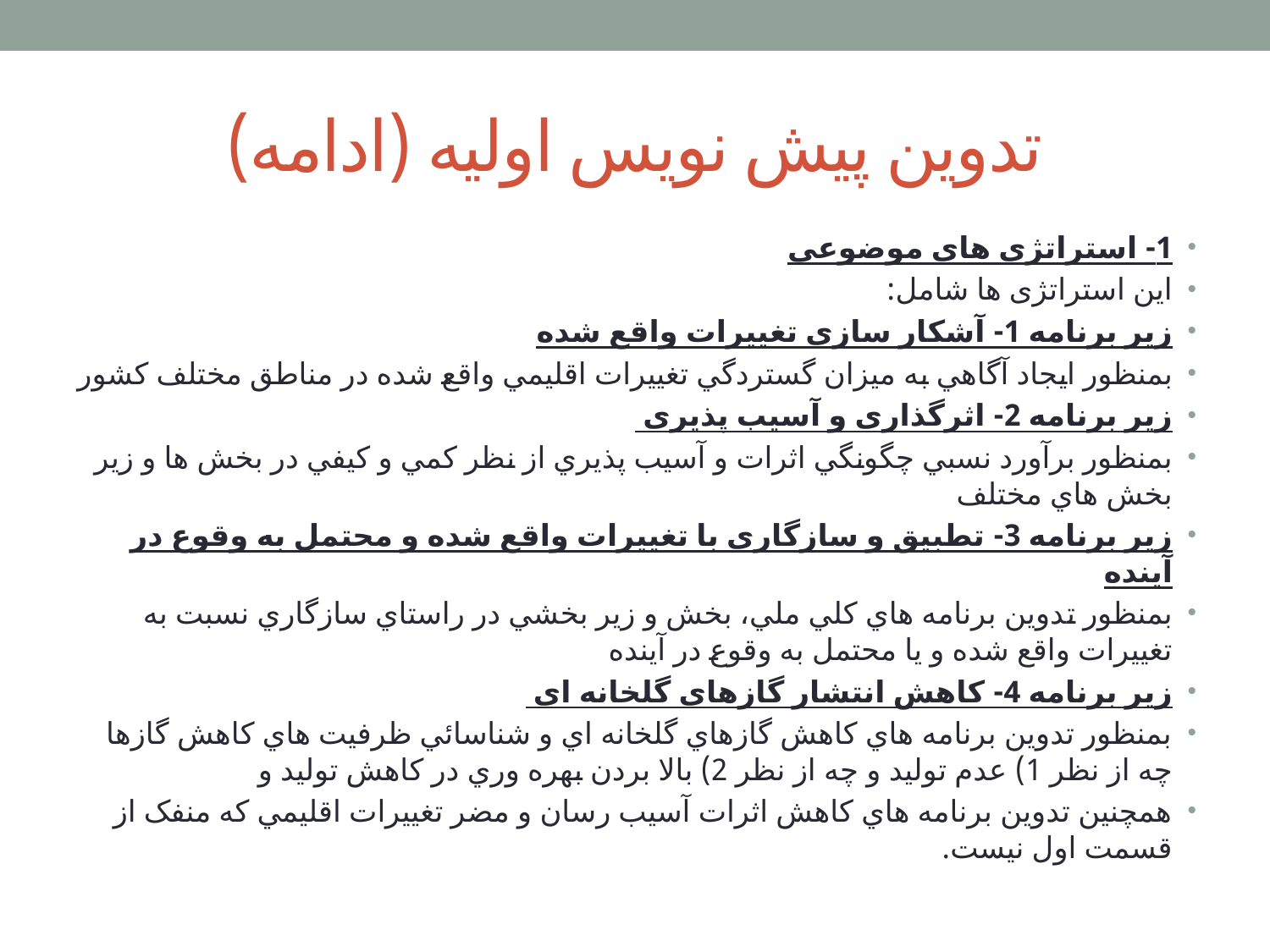

# تدوین پیش نویس اولیه (ادامه)
1- استراتژی های موضوعی
این استراتژی ها شامل:
زير برنامه 1- آشکار سازی تغییرات واقع شده
بمنظور ايجاد آگاهي به ميزان گستردگي تغييرات اقليمي واقع شده در مناطق مختلف کشور
زير برنامه 2- اثرگذاری و آسیب پذیری
بمنظور برآورد نسبي چگونگي اثرات و آسيب پذيري از نظر کمي و کيفي در بخش ها و زير بخش هاي مختلف
زير برنامه 3- تطبیق و سازگاری با تغییرات واقع شده و محتمل به وقوع در آینده
بمنظور تدوين برنامه هاي کلي ملي، بخش و زير بخشي در راستاي سازگاري نسبت به تغييرات واقع شده و يا محتمل به وقوع در آينده
زير برنامه 4- کاهش انتشار گازهای گلخانه ای
بمنظور تدوين برنامه هاي کاهش گازهاي گلخانه اي و شناسائي ظرفيت هاي کاهش گازها چه از نظر 1) عدم توليد و چه از نظر 2) بالا بردن بهره وري در کاهش توليد و
همچنين تدوين برنامه هاي کاهش اثرات آسيب رسان و مضر تغييرات اقليمي که منفک از قسمت اول نيست.